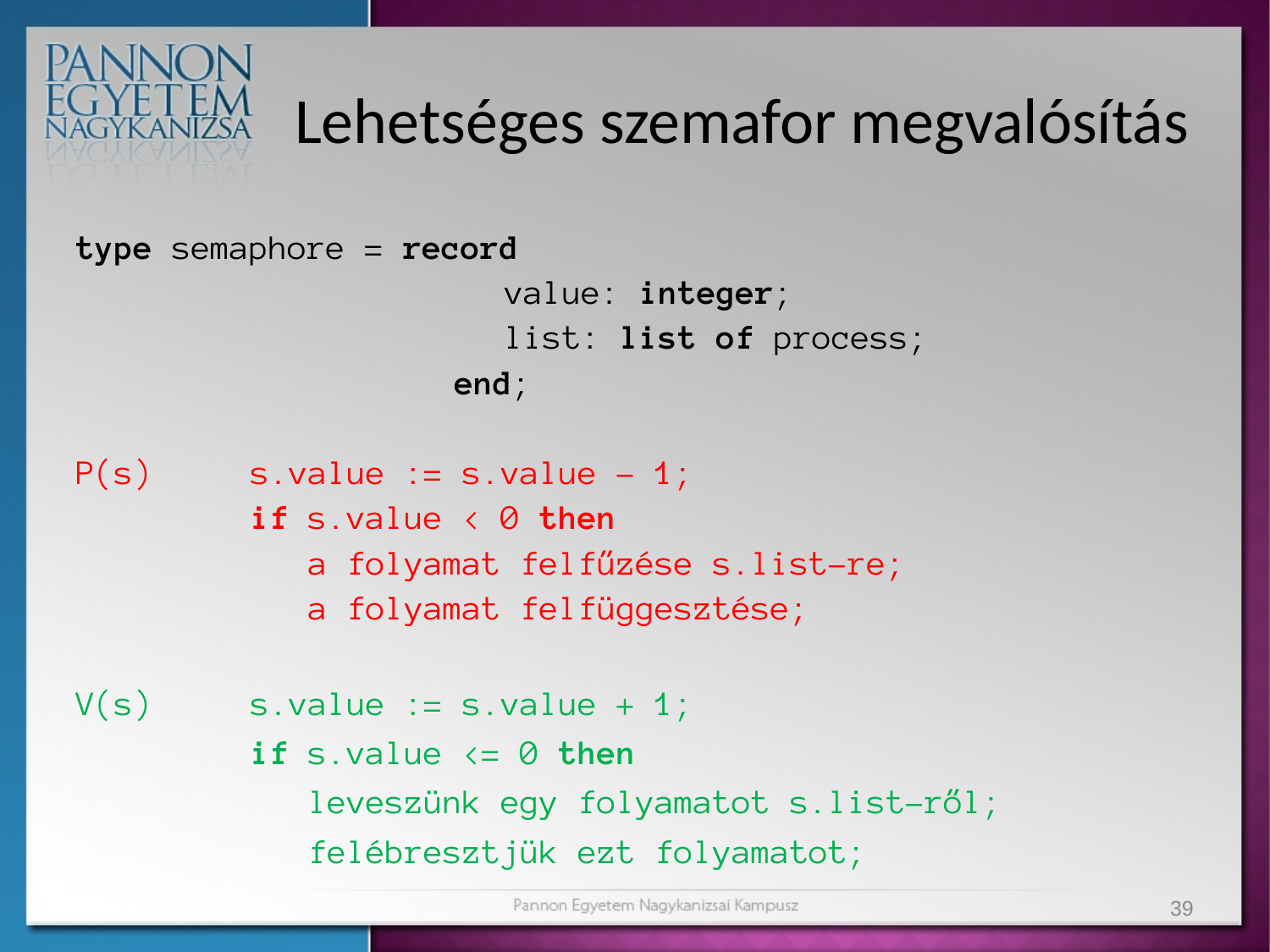

# Lehetséges szemafor megvalósítás
type semaphore = record
				value: integer;
				list: list of process;
			    end;

P(s)	s.value := s.value - 1;
		if s.value < 0 then
		   a folyamat felfűzése s.list-re;
		   a folyamat felfüggesztése;

V(s)	s.value := s.value + 1;
		if s.value <= 0 then
		   leveszünk egy folyamatot s.list-ről;
		   felébresztjük ezt folyamatot;
39